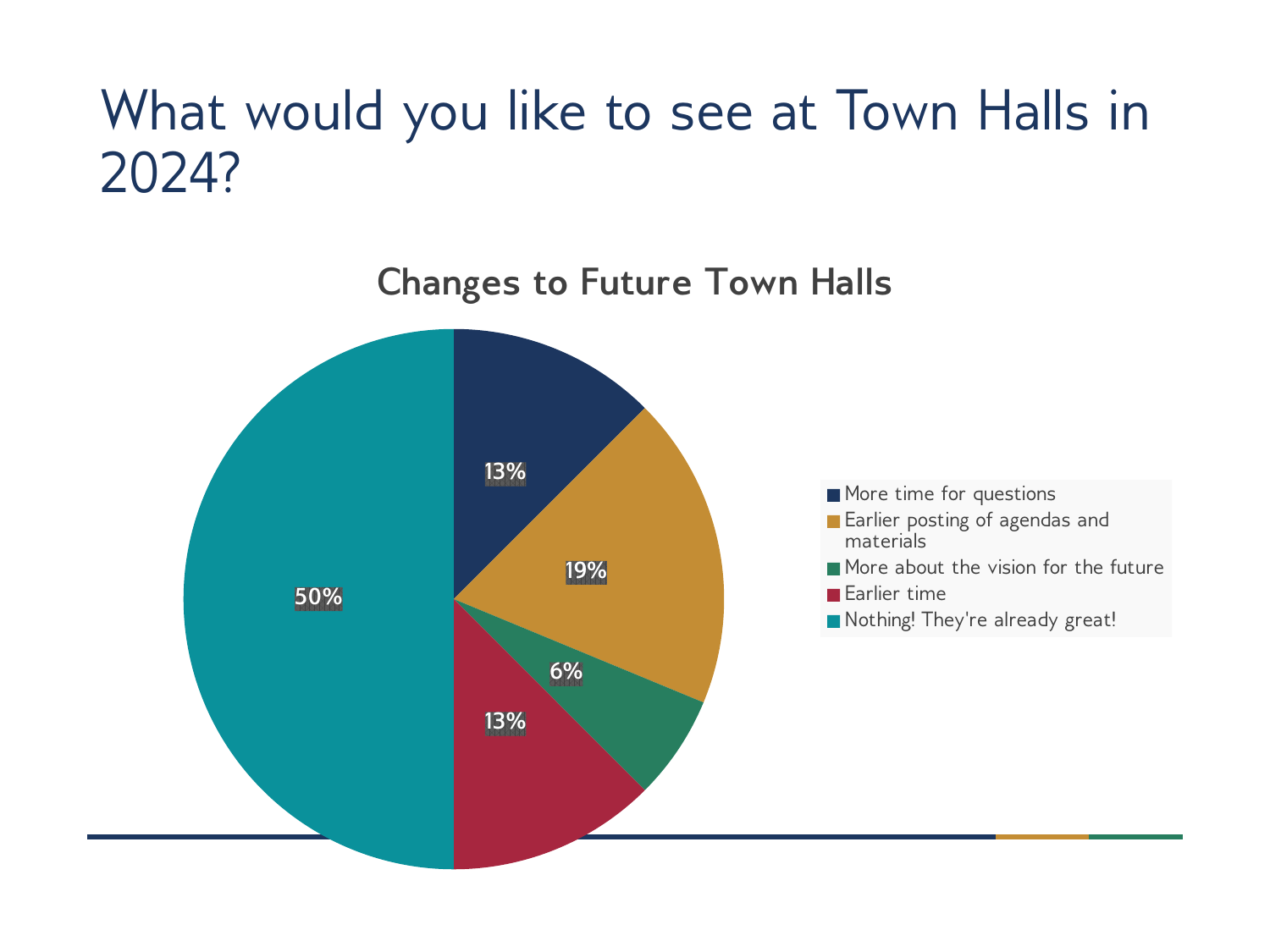

# What would you like to see at Town Halls in 2024?

### Chart: Changes to Future Town Halls

| Category | Future Town Halls |
|---|---|
| More time for questions | 2.0 |
| Earlier posting of agendas and materials | 3.0 |
| More about the vision for the future | 1.0 |
| Earlier time | 2.0 |
| Nothing! They're already great! | 8.0 |
6